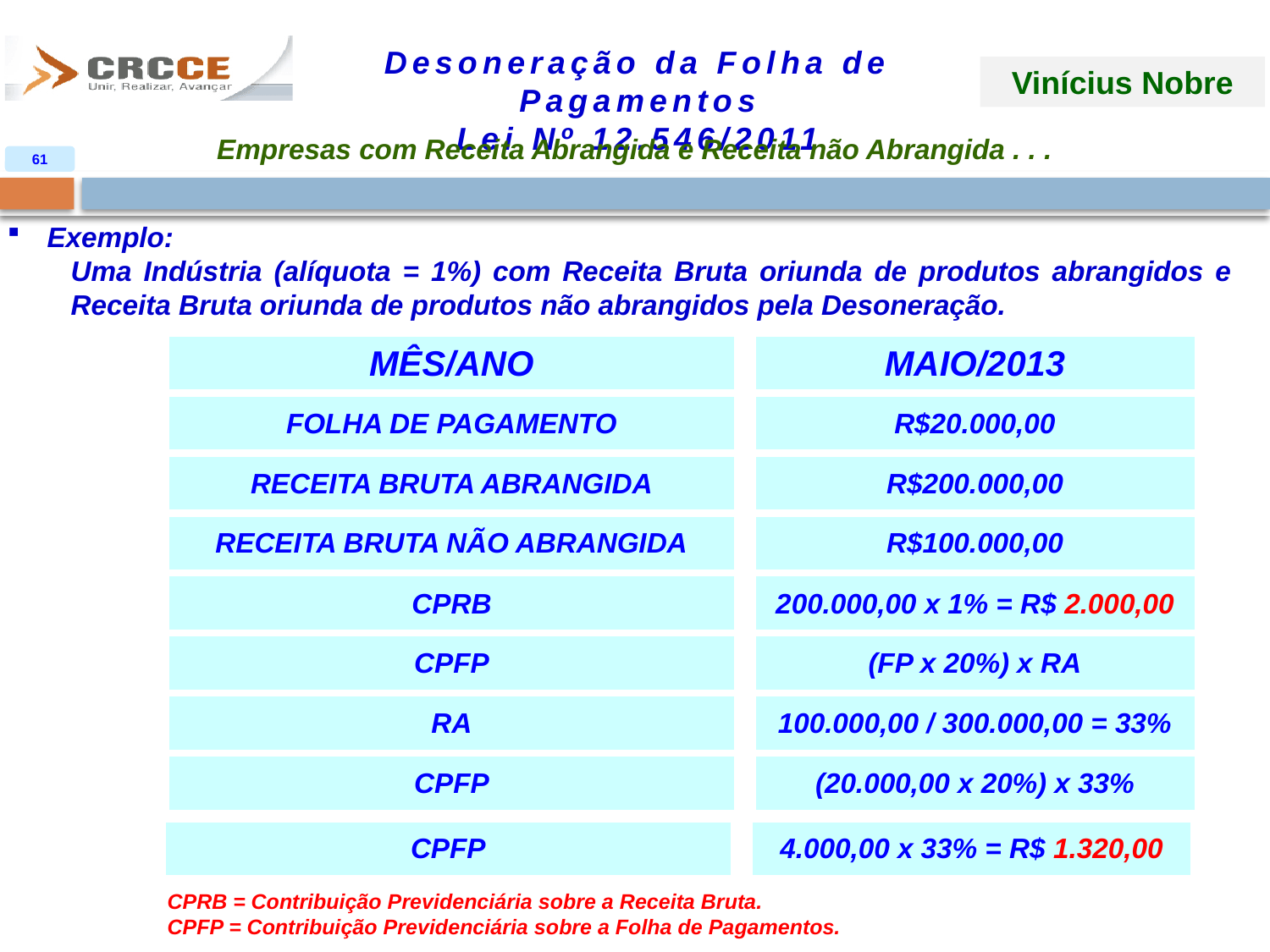

Empresas com Receita Abrangida e Receita não Abrangida . . .
61
Exemplo:
Uma Indústria (alíquota = 1%) com Receita Bruta oriunda de produtos abrangidos e Receita Bruta oriunda de produtos não abrangidos pela Desoneração.
| MAIO/2013 |
| --- |
| MÊS/ANO |
| --- |
| R$20.000,00 |
| --- |
| FOLHA DE PAGAMENTO |
| --- |
| R$200.000,00 |
| --- |
| RECEITA BRUTA ABRANGIDA |
| --- |
| R$100.000,00 |
| --- |
| RECEITA BRUTA NÃO ABRANGIDA |
| --- |
| 200.000,00 x 1% = R$ 2.000,00 |
| --- |
| CPRB |
| --- |
| (FP x 20%) x RA |
| --- |
| CPFP |
| --- |
| 100.000,00 / 300.000,00 = 33% |
| --- |
| RA |
| --- |
| (20.000,00 x 20%) x 33% |
| --- |
| CPFP |
| --- |
| 4.000,00 x 33% = R$ 1.320,00 |
| --- |
| CPFP |
| --- |
CPRB = Contribuição Previdenciária sobre a Receita Bruta.
CPFP = Contribuição Previdenciária sobre a Folha de Pagamentos.